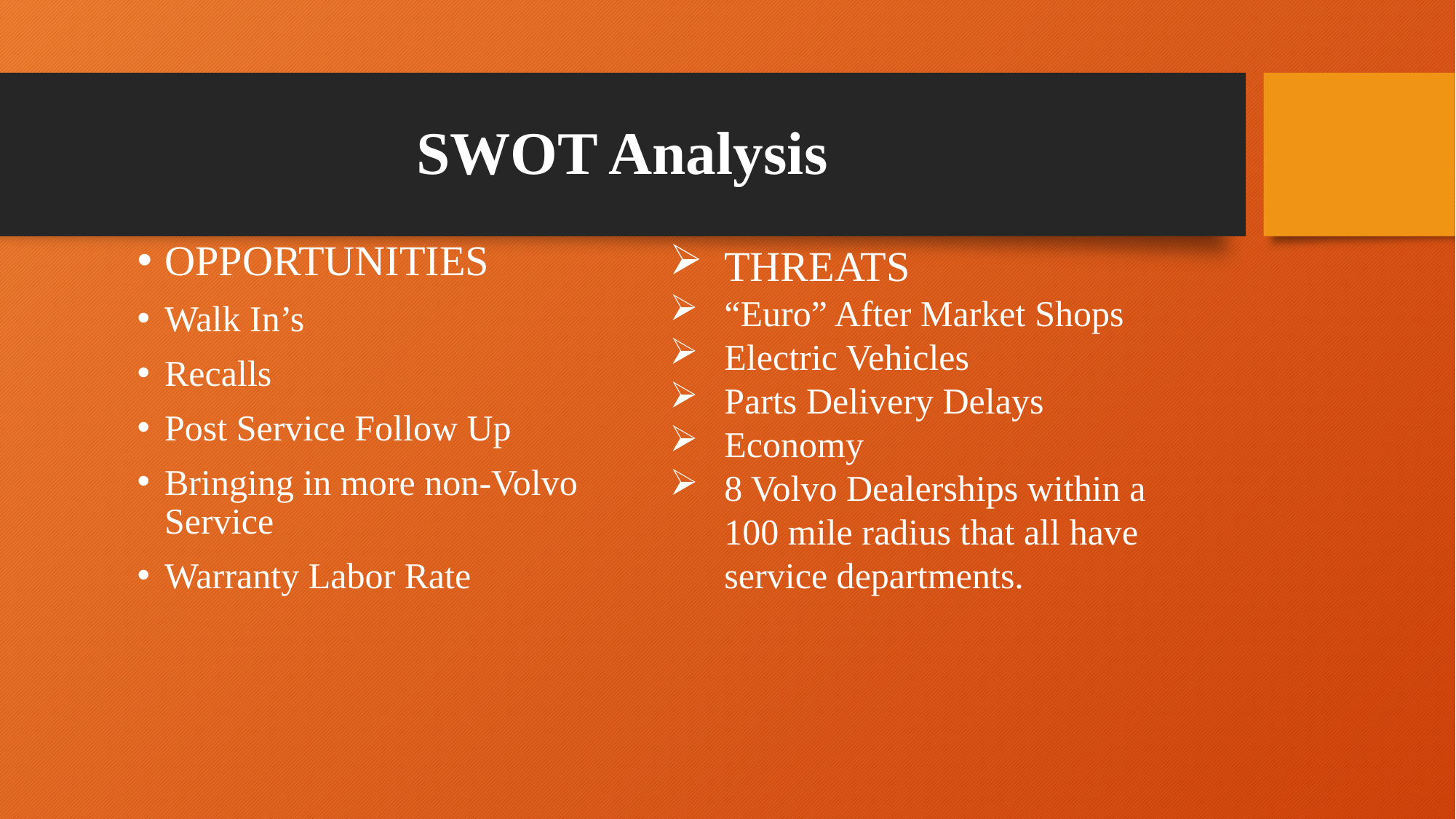

# SWOT Analysis
OPPORTUNITIES
Walk In’s
Recalls
Post Service Follow Up
Bringing in more non-Volvo Service
Warranty Labor Rate

THREATS
“Euro” After Market Shops
Electric Vehicles
Parts Delivery Delays
Economy
8 Volvo Dealerships within a 100 mile radius that all have service departments.